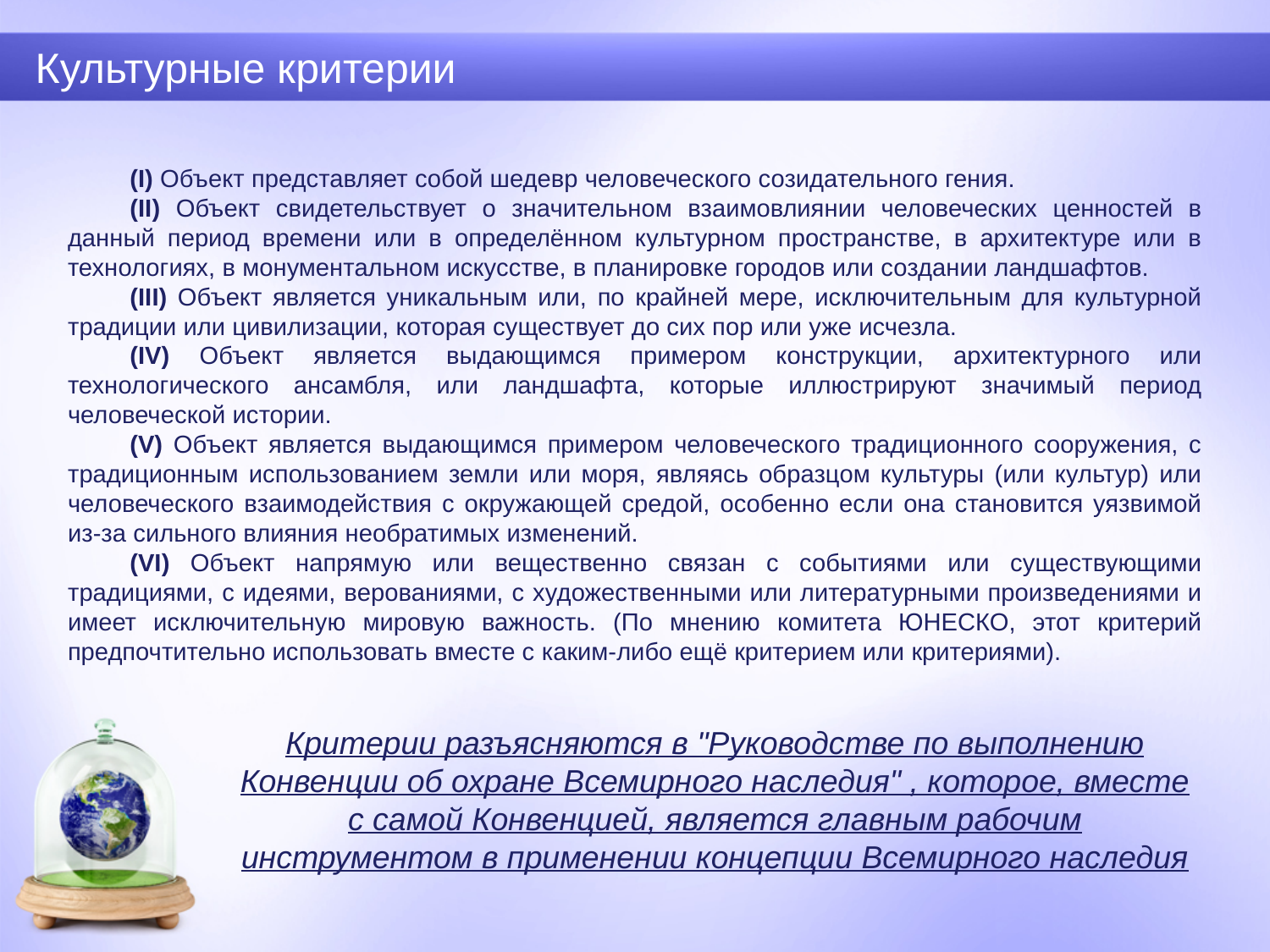

# Культурные критерии
(I) Объект представляет собой шедевр человеческого созидательного гения.
(II) Объект свидетельствует о значительном взаимовлиянии человеческих ценностей в данный период времени или в определённом культурном пространстве, в архитектуре или в технологиях, в монументальном искусстве, в планировке городов или создании ландшафтов.
(III) Объект является уникальным или, по крайней мере, исключительным для культурной традиции или цивилизации, которая существует до сих пор или уже исчезла.
(IV) Объект является выдающимся примером конструкции, архитектурного или технологического ансамбля, или ландшафта, которые иллюстрируют значимый период человеческой истории.
(V) Объект является выдающимся примером человеческого традиционного сооружения, с традиционным использованием земли или моря, являясь образцом культуры (или культур) или человеческого взаимодействия с окружающей средой, особенно если она становится уязвимой из-за сильного влияния необратимых изменений.
(VI) Объект напрямую или вещественно связан с событиями или существующими традициями, с идеями, верованиями, с художественными или литературными произведениями и имеет исключительную мировую важность. (По мнению комитета ЮНЕСКО, этот критерий предпочтительно использовать вместе с каким-либо ещё критерием или критериями).

Критерии разъясняются в "Руководстве по выполнению Конвенции об охране Всемирного наследия" , которое, вместе с самой Конвенцией, является главным рабочим инструментом в применении концепции Всемирного наследия